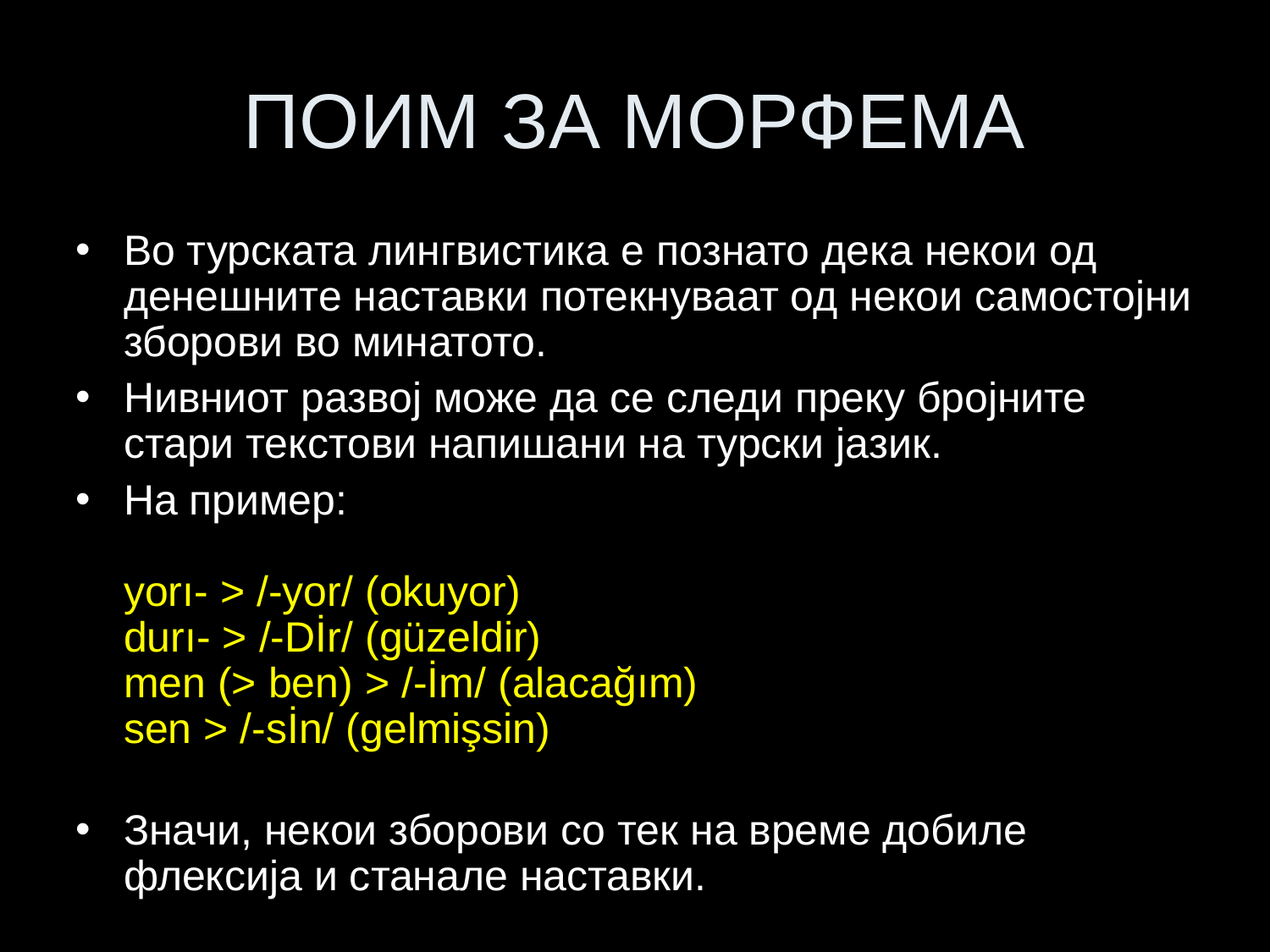

# ПОИМ ЗА МОРФЕМА
Во турската лингвистика е познато дека некои од денешните наставки потекнуваат од некои самостојни зборови во минатото.
Нивниот развој може да се следи преку бројните стари текстови напишани на турски јазик.
На пример:
yorı- > /-yor/ (okuyor)
durı- > /-Dİr/ (güzeldir)
men (> ben) > /-İm/ (alacağım)
sen > /-sİn/ (gelmişsin)
Значи, некои зборови со тек на време добиле флексија и станале наставки.